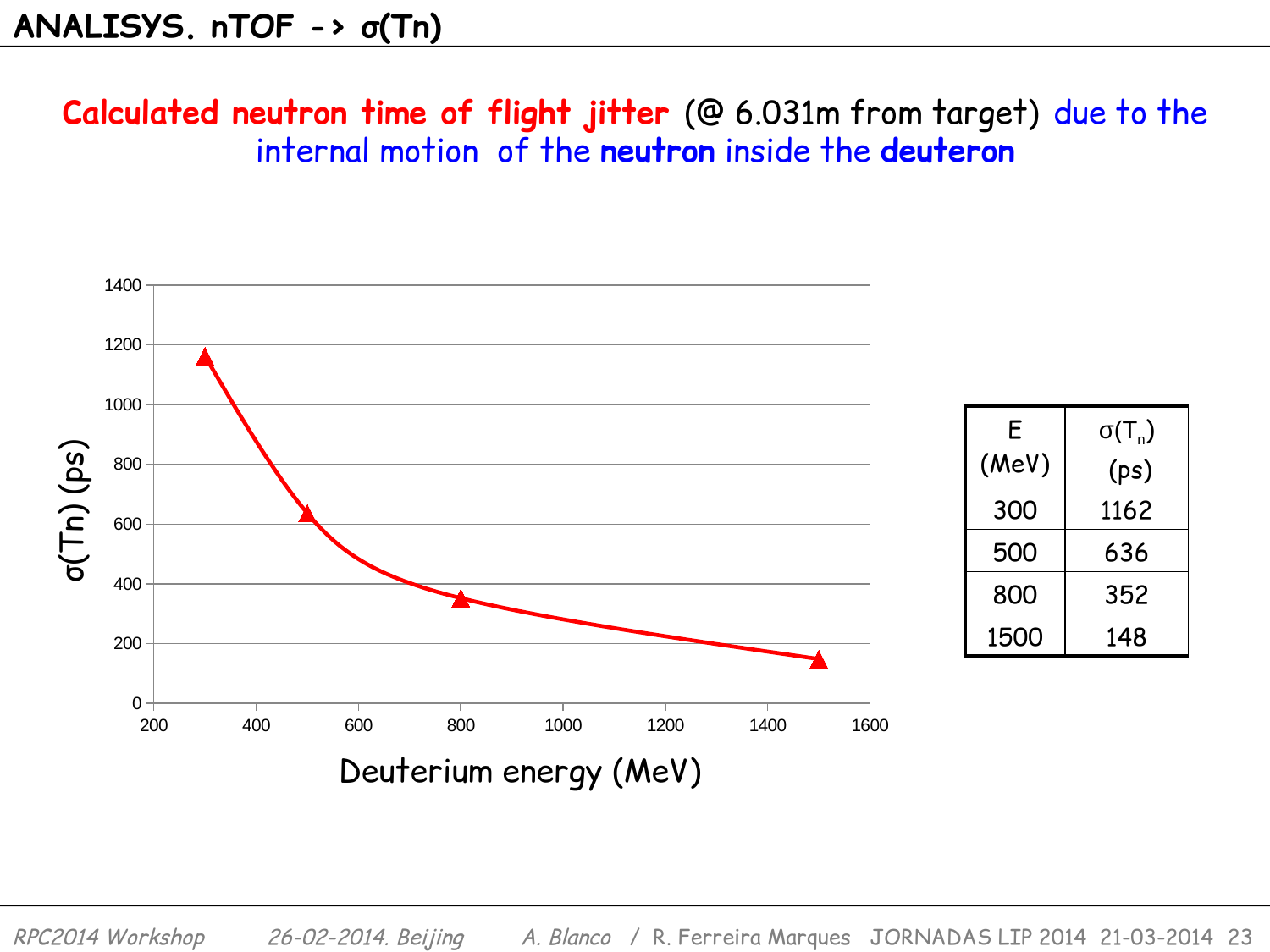

ANALISYS. nTOF -> σ(Tn)

Calculated neutron time of flight jitter (@ 6.031m from target) due to the internal motion  of the neutron inside the deuteron

### Chart

| Category | Neutron
 (calculated) |
|---|---|
| E (MeV) | σ(Tn) (ps) |
| --- | --- |
| 300 | 1162 |
| 500 | 636 |
| 800 | 352 |
| 1500 | 148 |
σ(Tn) (ps)
Deuterium energy (MeV)

RPC2014 Workshop	26-02-2014. Beijing	A. Blanco   /  R. Ferreira Marques   JORNADAS LIP 2014  21-03-2014  23